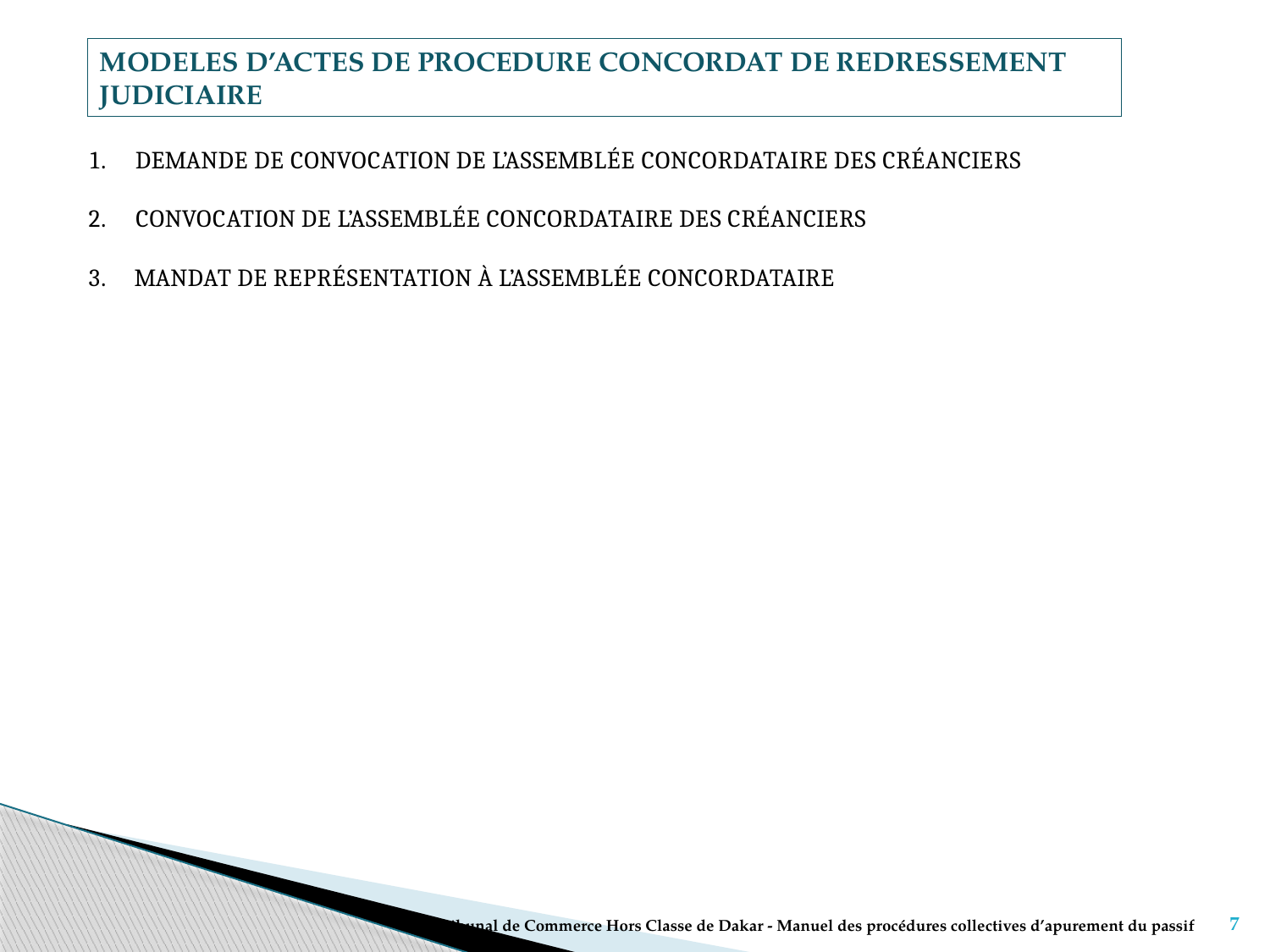

# MODELES D’ACTES DE PROCEDURE CONCORDAT DE REDRESSEMENT JUDICIAIRE
DEMANDE DE CONVOCATION DE L’ASSEMBLÉE CONCORDATAIRE DES CRÉANCIERS

CONVOCATION DE L’ASSEMBLÉE CONCORDATAIRE DES CRÉANCIERS

MANDAT DE REPRÉSENTATION À L’ASSEMBLÉE CONCORDATAIRE

Tribunal de Commerce Hors Classe de Dakar - Manuel des procédures collectives d’apurement du passif
7